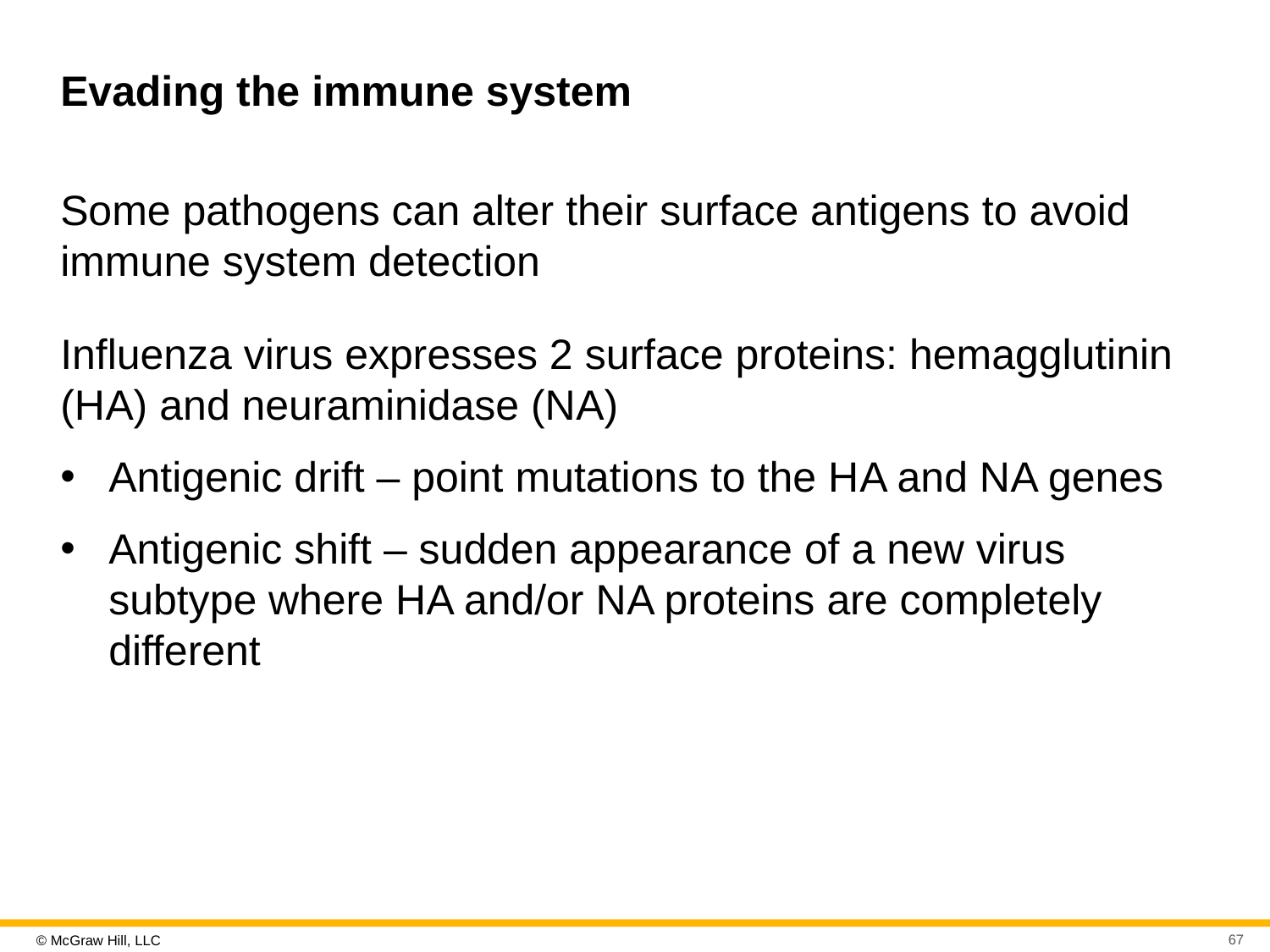

# Evading the immune system
Some pathogens can alter their surface antigens to avoid immune system detection
Influenza virus expresses 2 surface proteins: hemagglutinin (H A) and neuraminidase (N A)
Antigenic drift – point mutations to the H A and N A genes
Antigenic shift – sudden appearance of a new virus subtype where H A and/or N A proteins are completely different
67